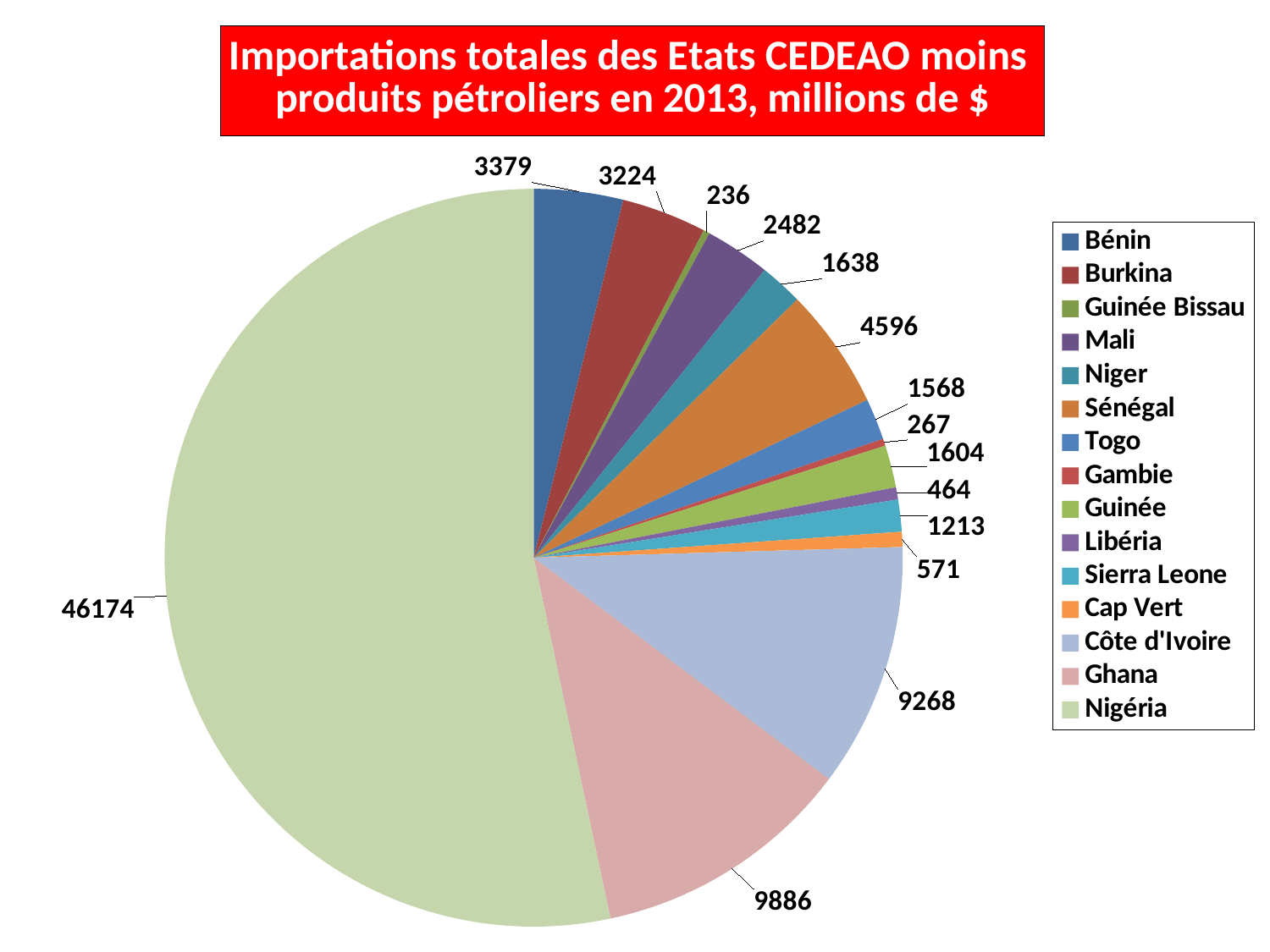

### Chart: Importations totales des Etats CEDEAO moins
produits pétroliers en 2013, millions de $

| Category | Total M -PP |
|---|---|
| Bénin | 3379.0 |
| Burkina | 3224.0 |
| Guinée Bissau | 236.0 |
| Mali  | 2482.0 |
| Niger | 1638.0 |
| Sénégal | 4596.0 |
| Togo | 1568.0 |
| Gambie | 267.0 |
| Guinée | 1604.0 |
| Libéria | 464.0 |
| Sierra Leone | 1213.0 |
| Cap Vert | 571.0 |
| Côte d'Ivoire | 9268.0 |
| Ghana | 9886.0 |
| Nigéria | 46174.0 |